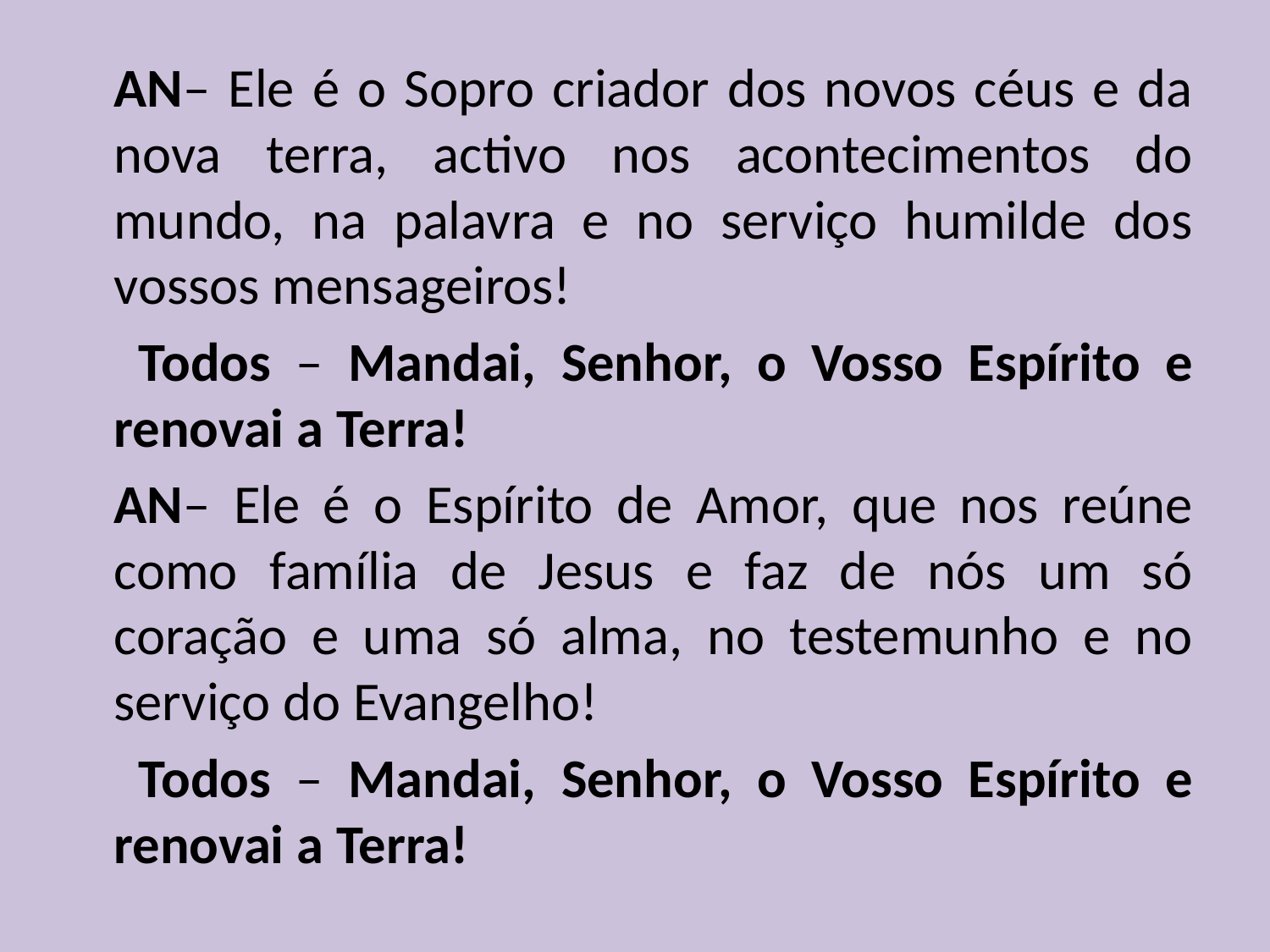

AN– Ele é o Sopro criador dos novos céus e da nova terra, activo nos acontecimentos do mundo, na palavra e no serviço humilde dos vossos mensageiros!
	 Todos – Mandai, Senhor, o Vosso Espírito e renovai a Terra!
	AN– Ele é o Espírito de Amor, que nos reúne como família de Jesus e faz de nós um só coração e uma só alma, no testemunho e no serviço do Evangelho!
	 Todos – Mandai, Senhor, o Vosso Espírito e renovai a Terra!